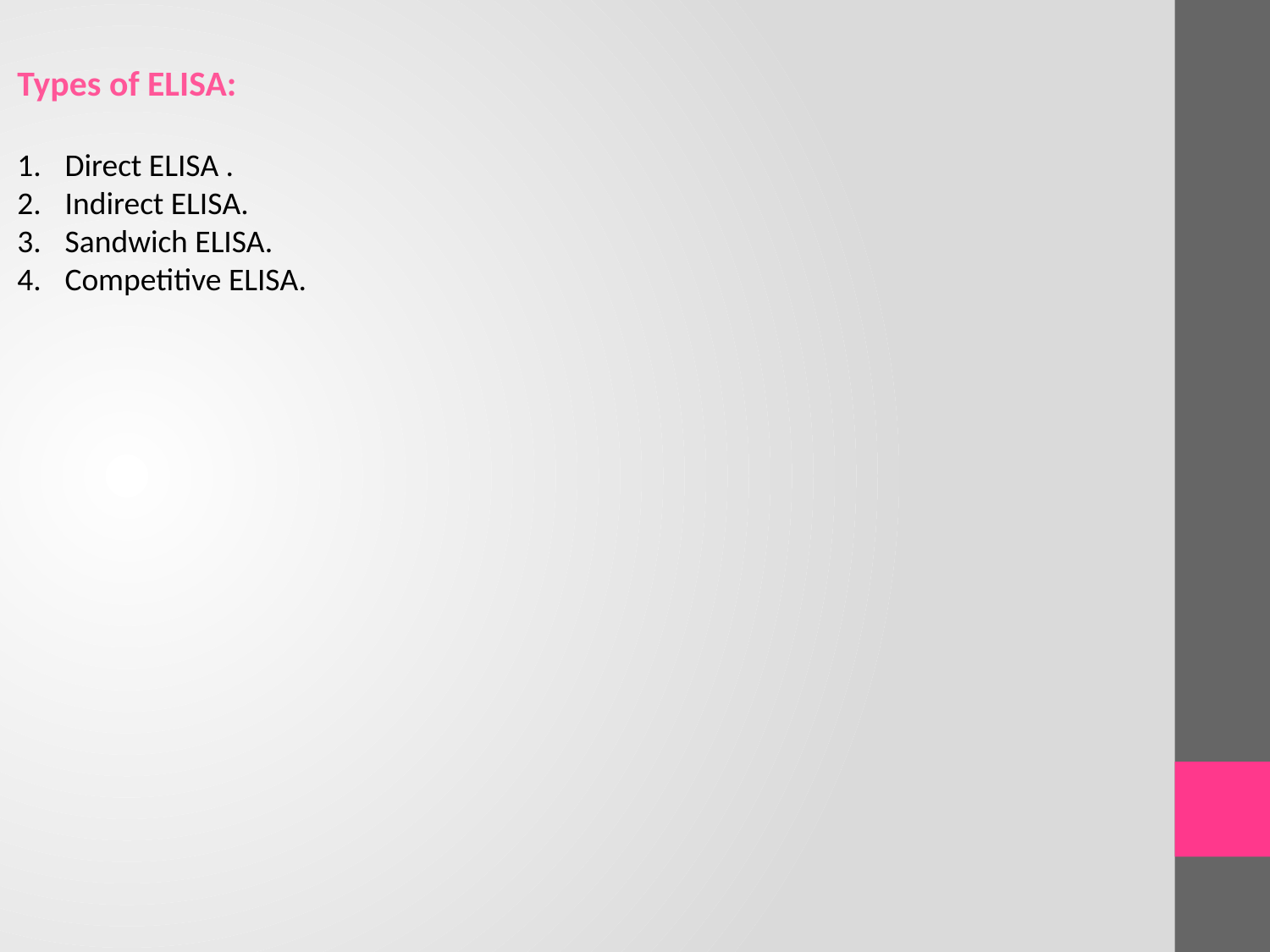

Types of ELISA:

Direct ELISA .
Indirect ELISA.
Sandwich ELISA.
Competitive ELISA.